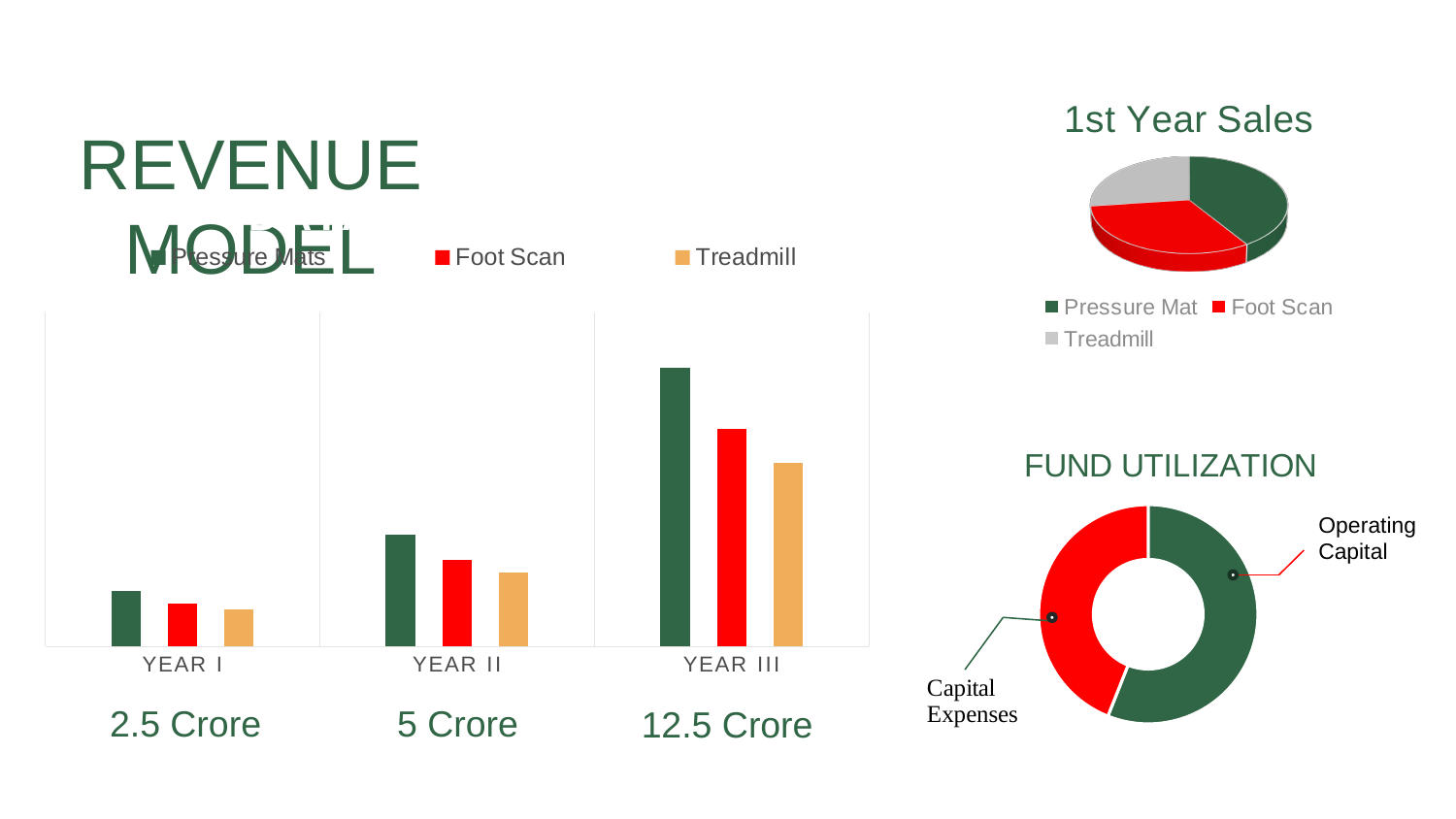

[unsupported chart]

# REVENUE MODEL

### Chart: DATA

| Category | Pressure Mats | Foot Scan | Treadmill |
|---|---|---|---|
| YEAR I | 100.0 | 78.0 | 66.0 |
| YEAR II | 200.0 | 156.0 | 132.0 |
| YEAR III | 500.0 | 390.0 | 330.0 |
2.5 Crore
5 Crore
12.5 Crore

### Chart: FUND UTILIZATION

| Category | Sales |
|---|---|
| Operating Capital | 56.0 |
| Capital Expenses | 44.0 |
Operating
Capital